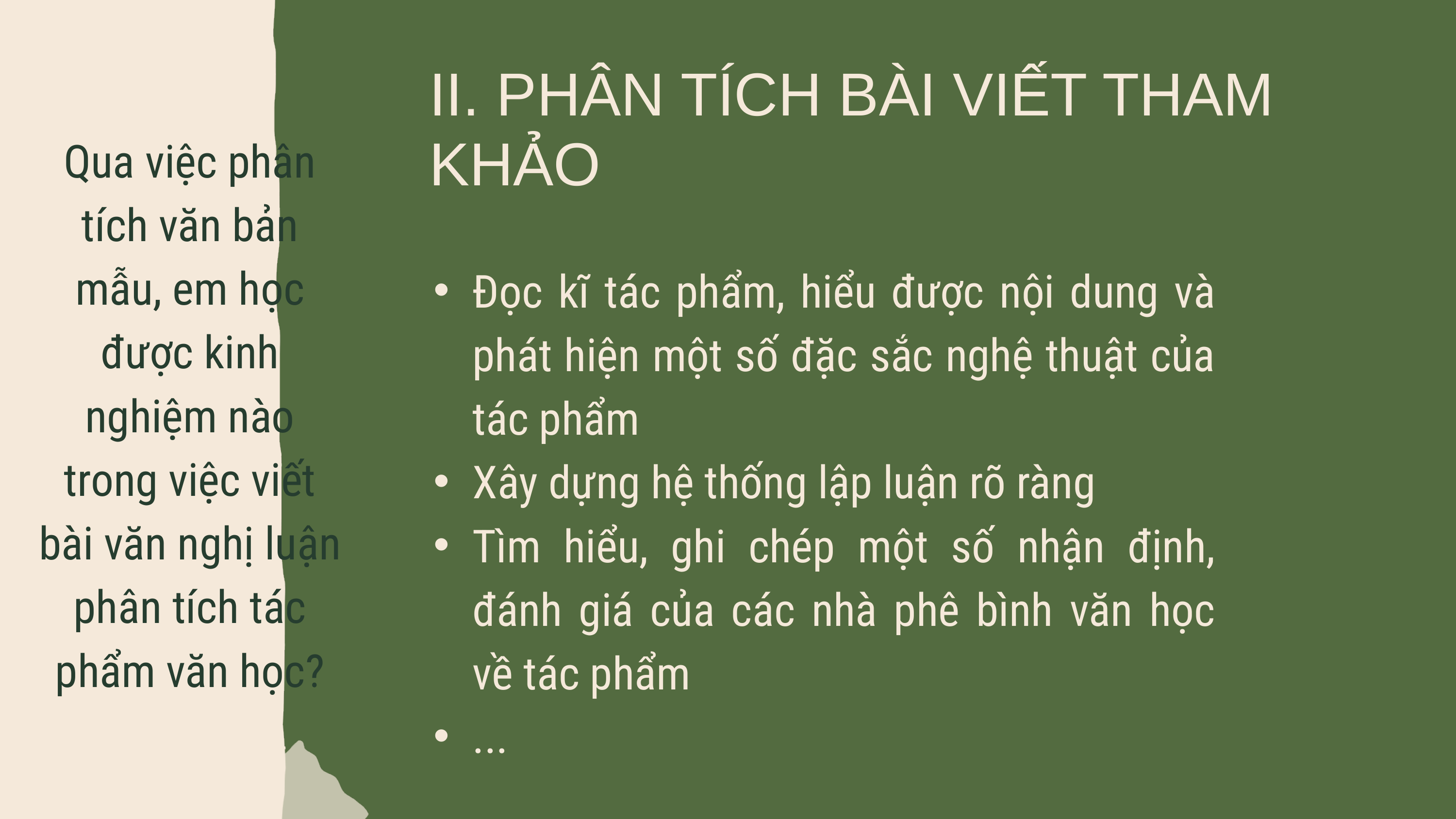

II. PHÂN TÍCH BÀI VIẾT THAM KHẢO
Qua việc phân tích văn bản mẫu, em học được kinh nghiệm nào trong việc viết bài văn nghị luận phân tích tác phẩm văn học?
Đọc kĩ tác phẩm, hiểu được nội dung và phát hiện một số đặc sắc nghệ thuật của tác phẩm
Xây dựng hệ thống lập luận rõ ràng
Tìm hiểu, ghi chép một số nhận định, đánh giá của các nhà phê bình văn học về tác phẩm
...